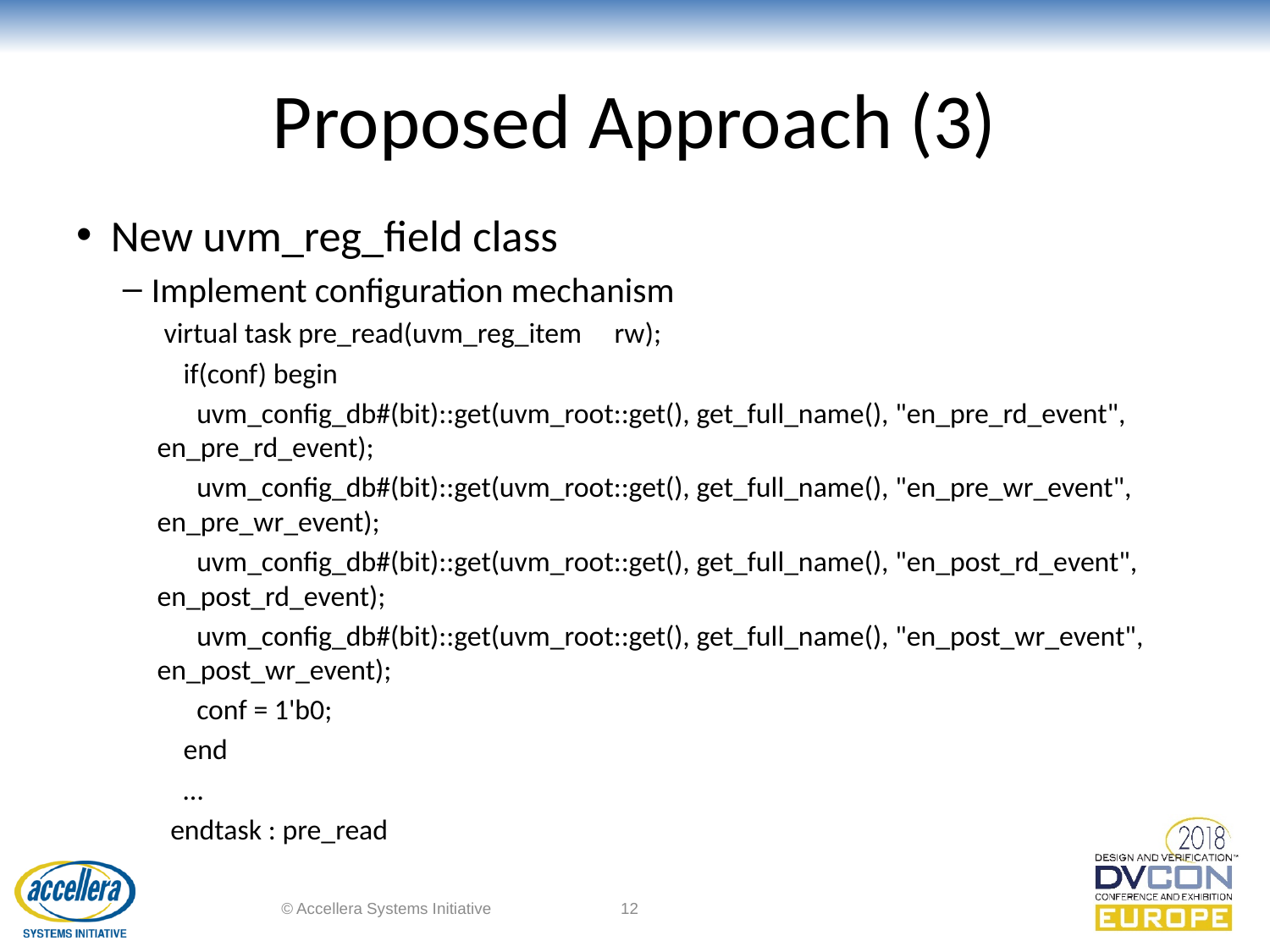

# Proposed Approach (3)
New uvm_reg_field class
Implement configuration mechanism
 virtual task pre_read(uvm_reg_item 	rw);
    if(conf) begin
      uvm_config_db#(bit)::get(uvm_root::get(), get_full_name(), "en_pre_rd_event", en_pre_rd_event);
      uvm_config_db#(bit)::get(uvm_root::get(), get_full_name(), "en_pre_wr_event", en_pre_wr_event);
      uvm_config_db#(bit)::get(uvm_root::get(), get_full_name(), "en_post_rd_event", en_post_rd_event);
      uvm_config_db#(bit)::get(uvm_root::get(), get_full_name(), "en_post_wr_event", en_post_wr_event);
      conf = 1'b0;
    end
    …
  endtask : pre_read
© Accellera Systems Initiative
12